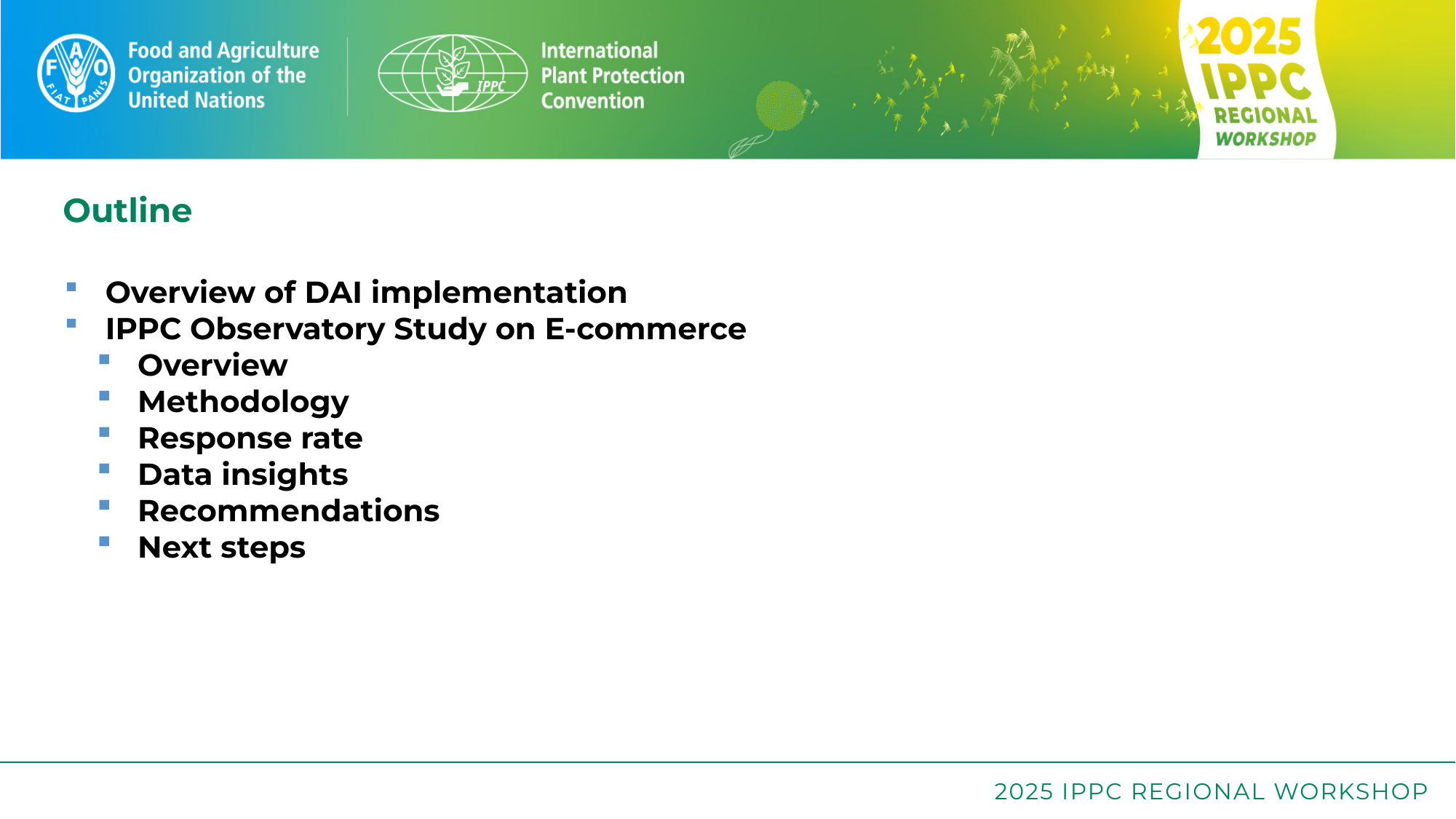

# Outline

Overview of DAI implementation
IPPC Observatory Study on E-commerce
Overview
Methodology
Response rate
Data insights
Recommendations
Next steps